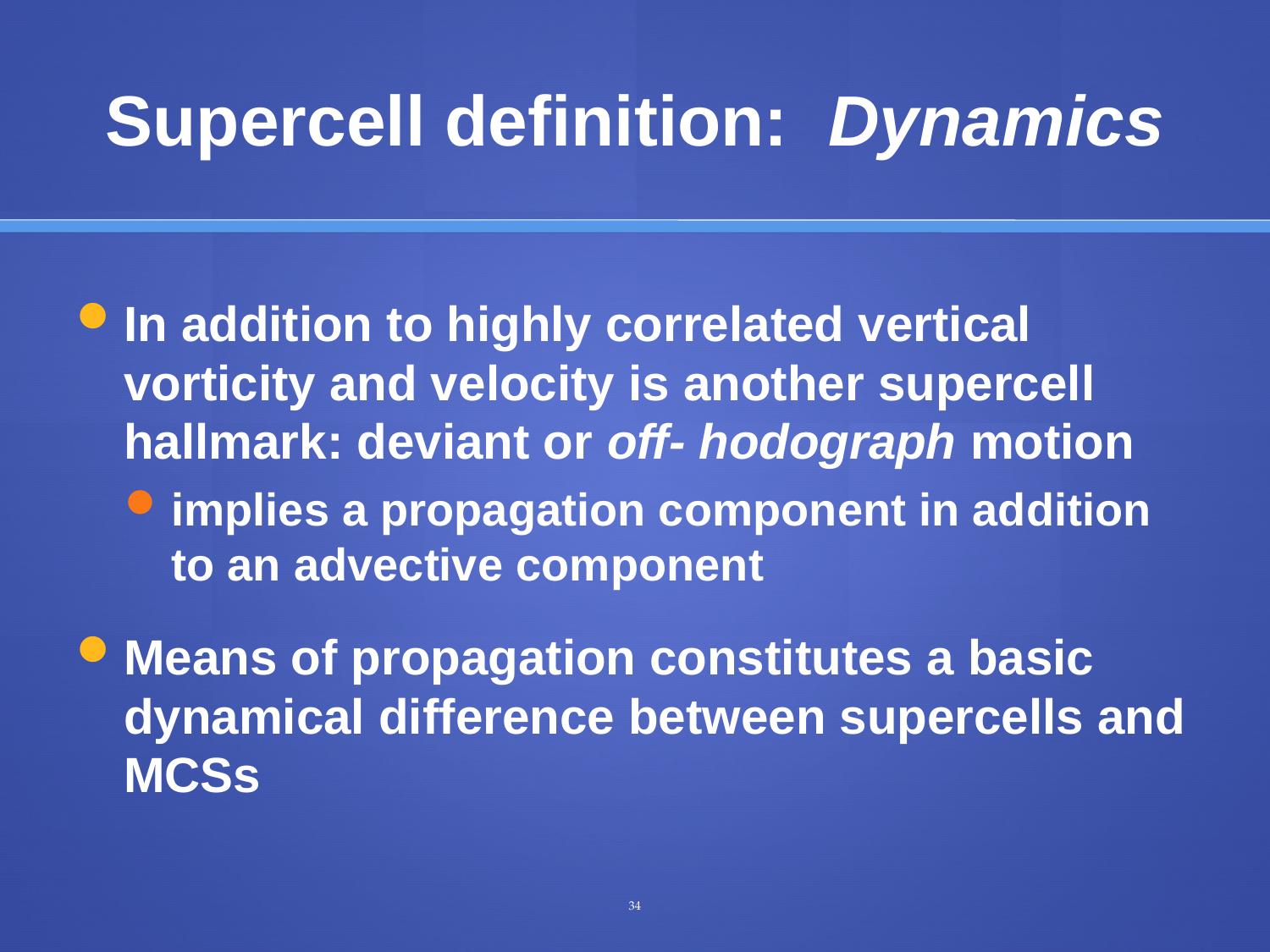

# Supercell definition:  Dynamics
In addition to highly correlated vertical vorticity and velocity is another supercell hallmark: deviant or off- hodograph motion
implies a propagation component in addition to an advective component
Means of propagation constitutes a basic dynamical difference between supercells and MCSs
34